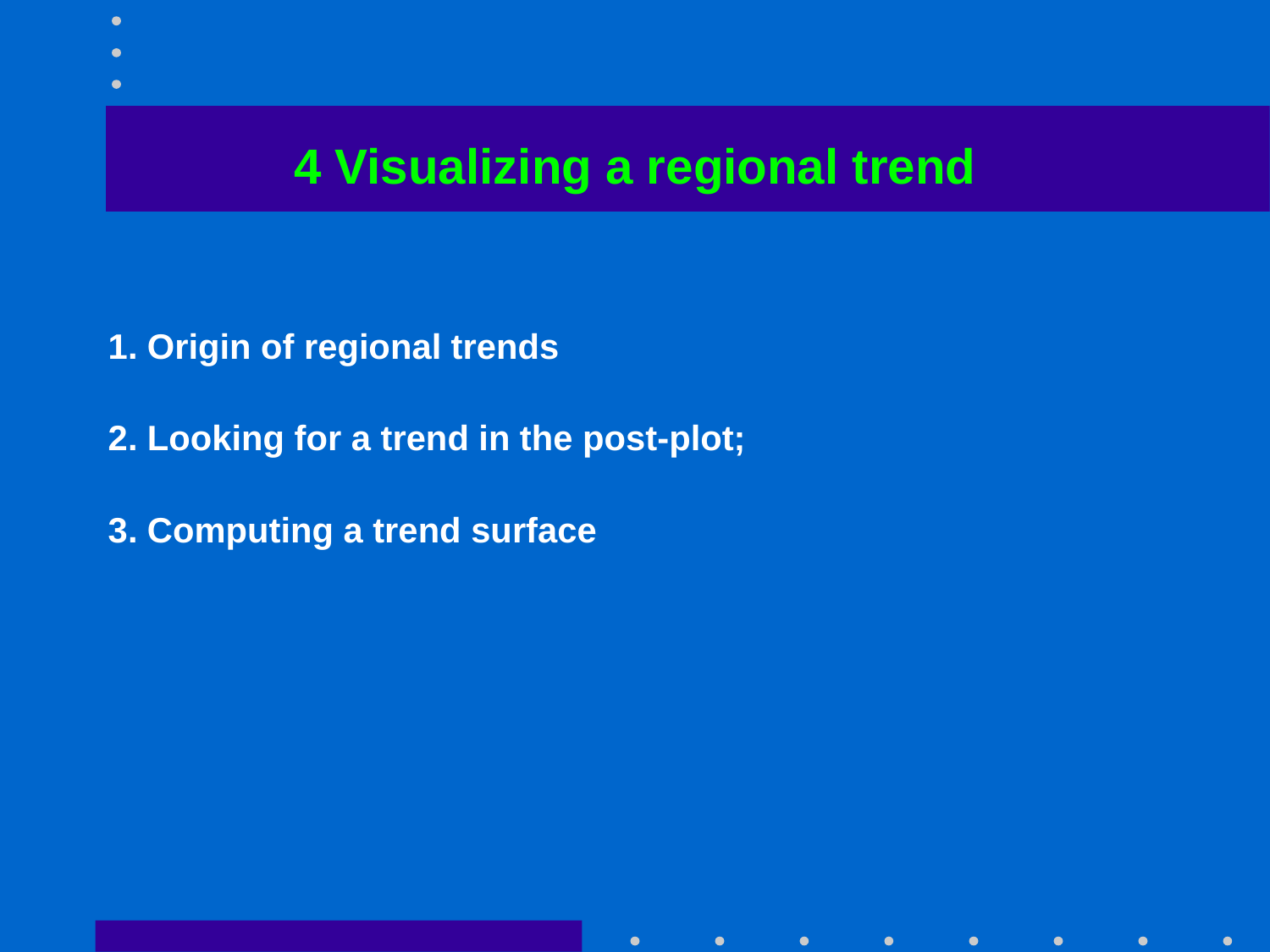

# 4 Visualizing a regional trend
1. Origin of regional trends
2. Looking for a trend in the post-plot;
3. Computing a trend surface